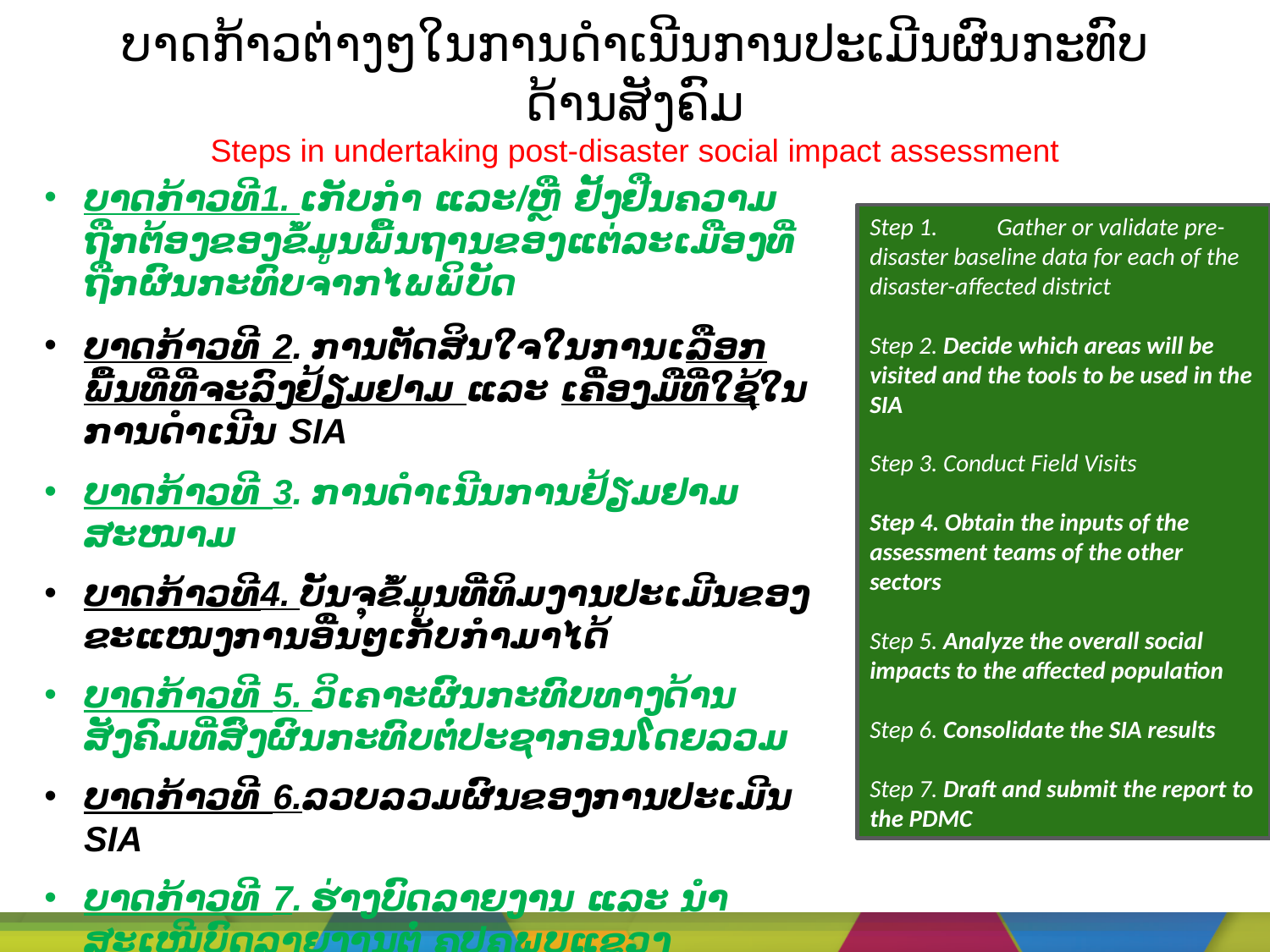

# ບາດກ້າວຕ່າງໆໃນການດຳເນີນການປະເມີນຜົນກະທົບດ້ານສັງຄົມ Steps in undertaking post-disaster social impact assessment
ບາດກ້າວທີ1. ເກັບກໍາ ແລະ/ຫຼື ຢັ້ງຢືນຄວາມຖືກຕ້ອງຂອງຂໍ້ມູນພື້ນຖານຂອງແຕ່ລະເມືອງທີ່ຖືກຜົນກະທົບຈາກໄພພິບັດ

ບາດກ້າວທີ 2. ການຕັດສິນໃຈໃນການເລືອກພື້ນທີ່ທີ່ຈະລົງຢ້ຽມຢາມ ແລະ ເຄື່ອງມືທີ່ໃຊ້ໃນການດຳເນີນ SIA

ບາດກ້າວທີ 3. ​ການດຳເນີນການຢ້ຽມຢາມສະໜາມ

ບາດກ້າວທີ4. ບັນຈຸຂໍ້ມູນທີ່ທິມງານປະເມີນຂອງຂະແໜງການອື່ນໆເກັບກໍາມາໄດ້

ບາດກ້າວທີ 5. ວິເຄາະຜົນກະທົບທາງດ້ານສັງຄົມທີ່ສົ່ງຜົນກະທົບຕໍ່ປະຊາກອນໂດຍລວມ

ບາດກ້າວທີ 6.​ລວບລວມຜົນຂອງການປະເມີນ SIA

ບາດກ້າວທີ 7. ຮ່າງບົດລາຍງານ ແລະ ນຳສະເໜີບົດລາຍງານຕໍ່ ຄປຄພບແຂວງ

Step 1.	Gather or validate pre-disaster baseline data for each of the disaster-affected district

Step 2. Decide which areas will be visited and the tools to be used in the SIA

Step 3. Conduct Field Visits

Step 4. Obtain the inputs of the assessment teams of the other sectors

Step 5. Analyze the overall social impacts to the affected population

Step 6. Consolidate the SIA results

Step 7. Draft and submit the report to the PDMC